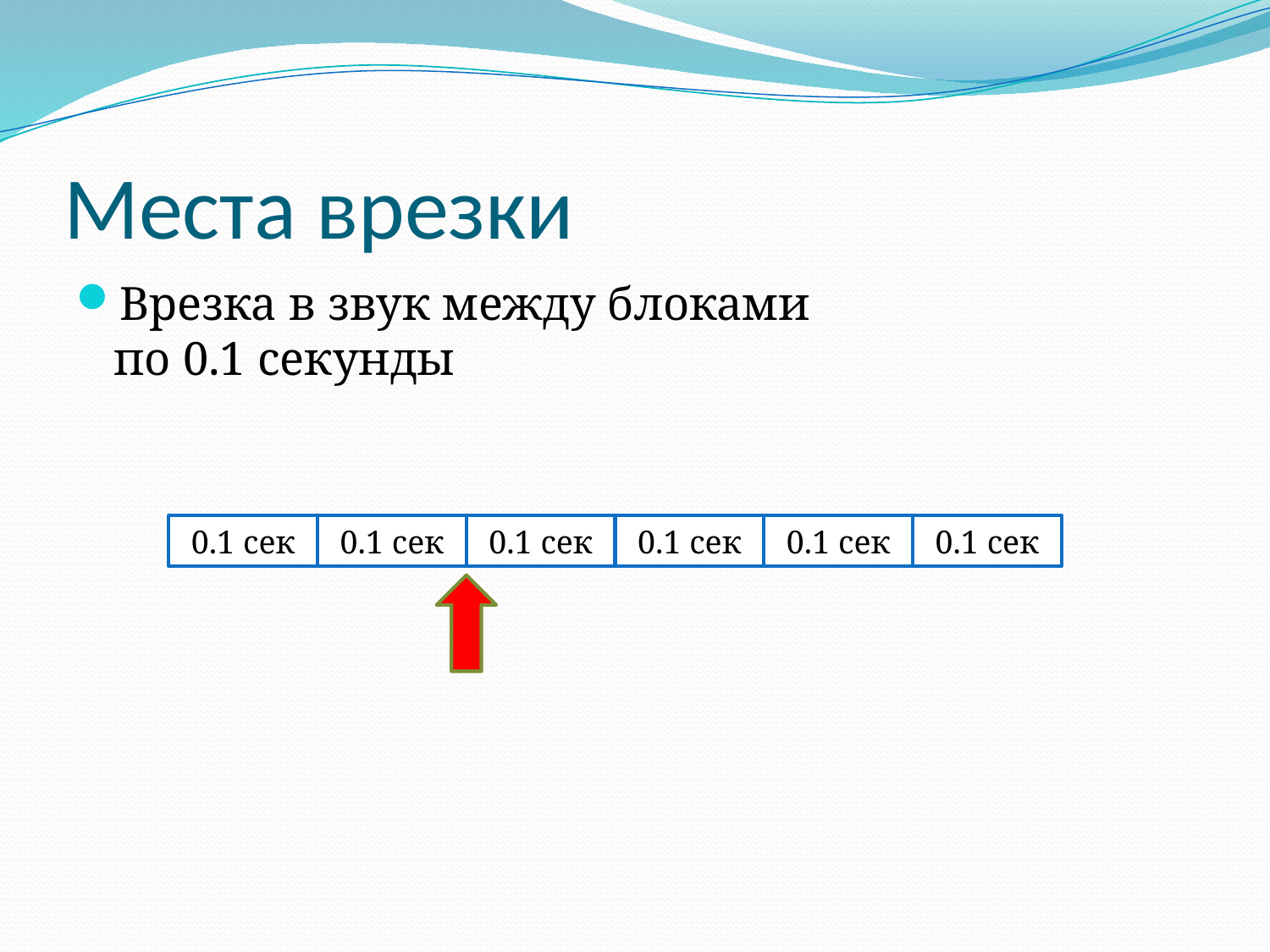

# Места врезки
Врезка в звук между блоками
по 0.1 секунды
0.1 сек
0.1 сек
0.1 сек
0.1 сек
0.1 сек
0.1 сек